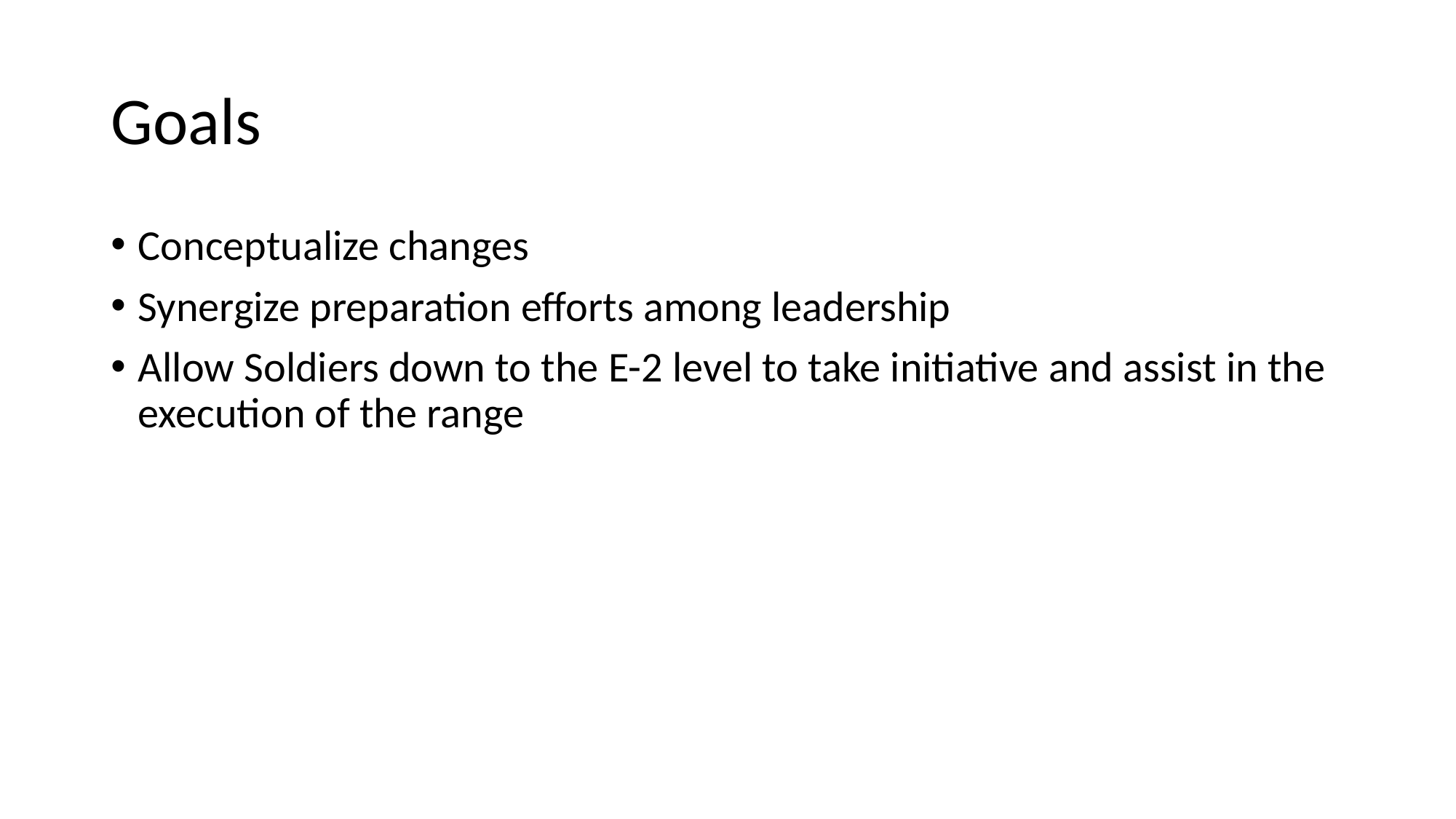

# Goals
Conceptualize changes
Synergize preparation efforts among leadership
Allow Soldiers down to the E-2 level to take initiative and assist in the execution of the range